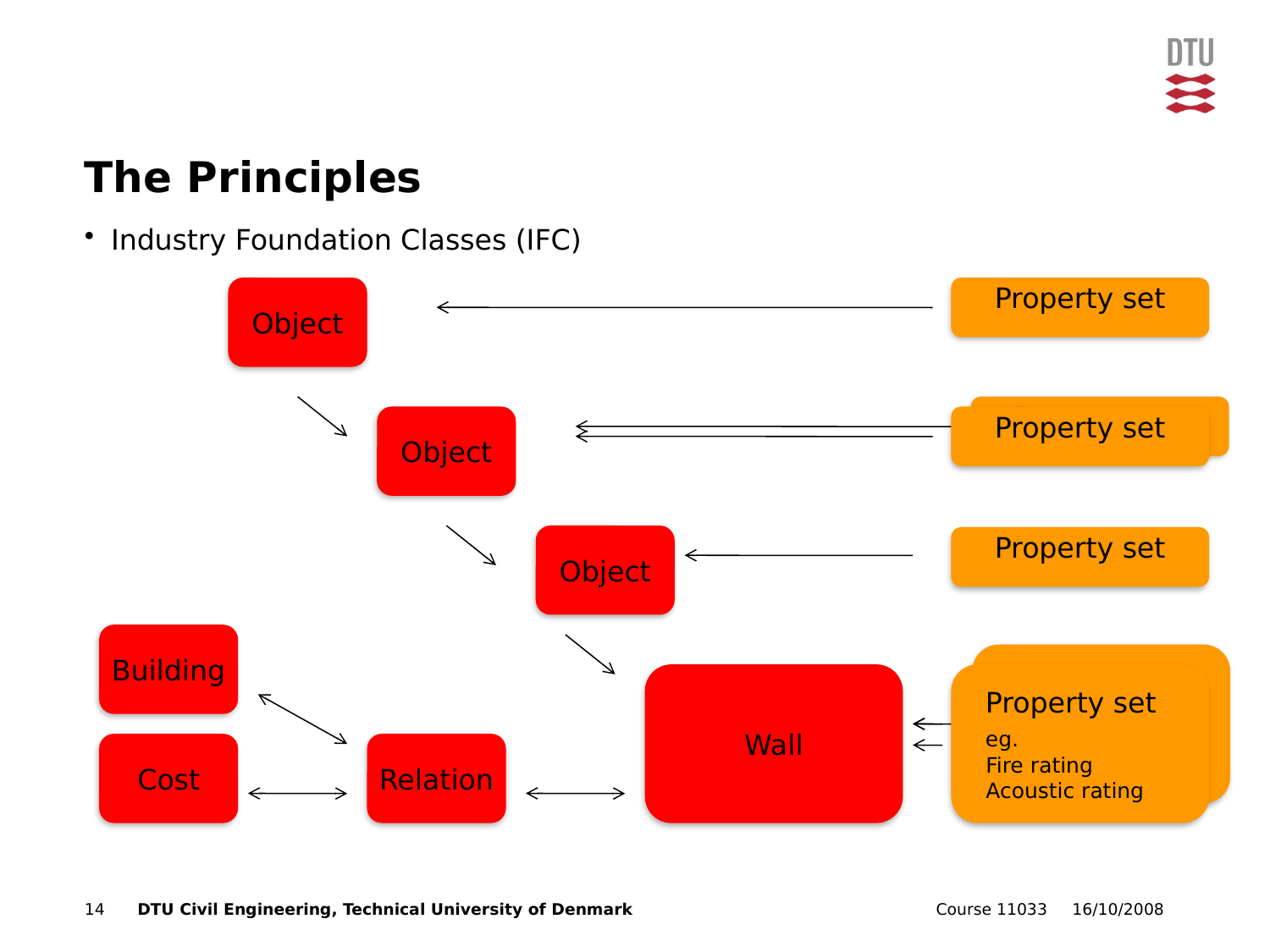

# The Principles
Industry Foundation Classes (IFC)

Object
Property set
Object
Property set
Property set
Object
Property set
Building
Cost
Relation
Wall
   Property set
   eg.
    Fire rating
    Acoustic rating
   Property set
   eg.
    Fire rating
    Acoustic rating